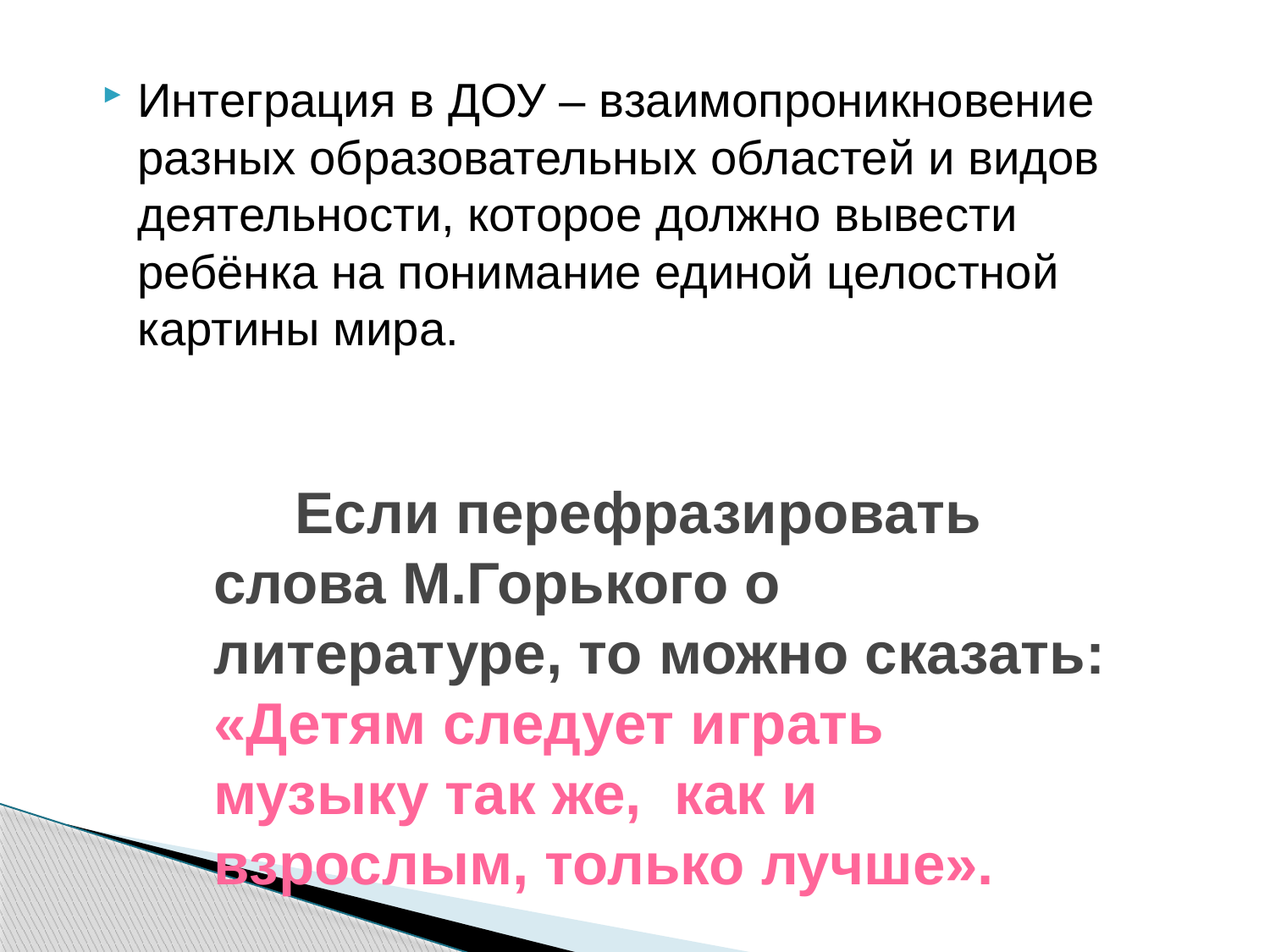

Интеграция в ДОУ – взаимопроникновение разных образовательных областей и видов деятельности, которое должно вывести ребёнка на понимание единой целостной картины мира.
# Если перефразировать слова М.Горького о литературе, то можно сказать: «Детям следует играть музыку так же,  как и взрослым, только лучше».